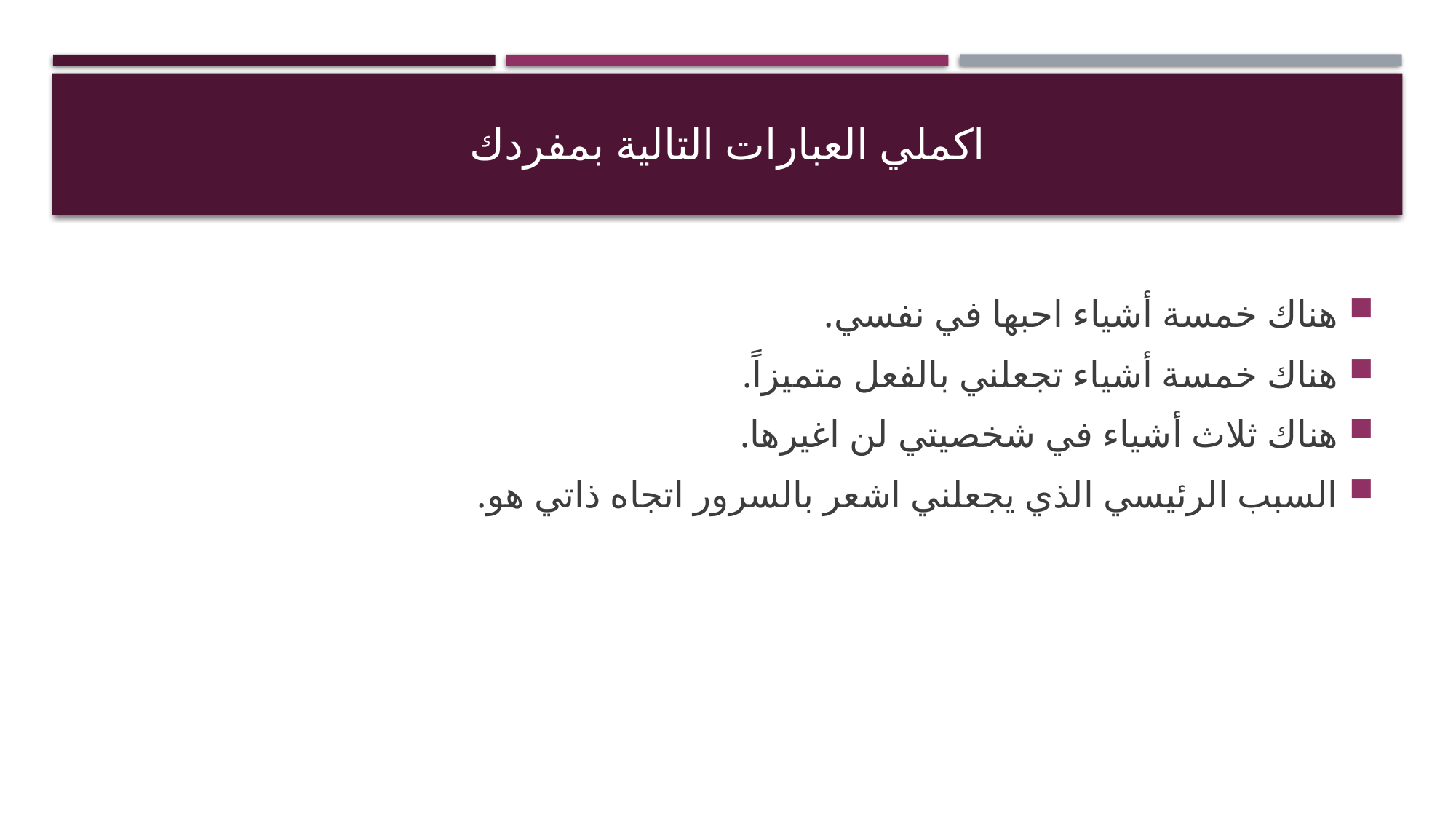

# اكملي العبارات التالية بمفردك
هناك خمسة أشياء احبها في نفسي.
هناك خمسة أشياء تجعلني بالفعل متميزاً.
هناك ثلاث أشياء في شخصيتي لن اغيرها.
السبب الرئيسي الذي يجعلني اشعر بالسرور اتجاه ذاتي هو.